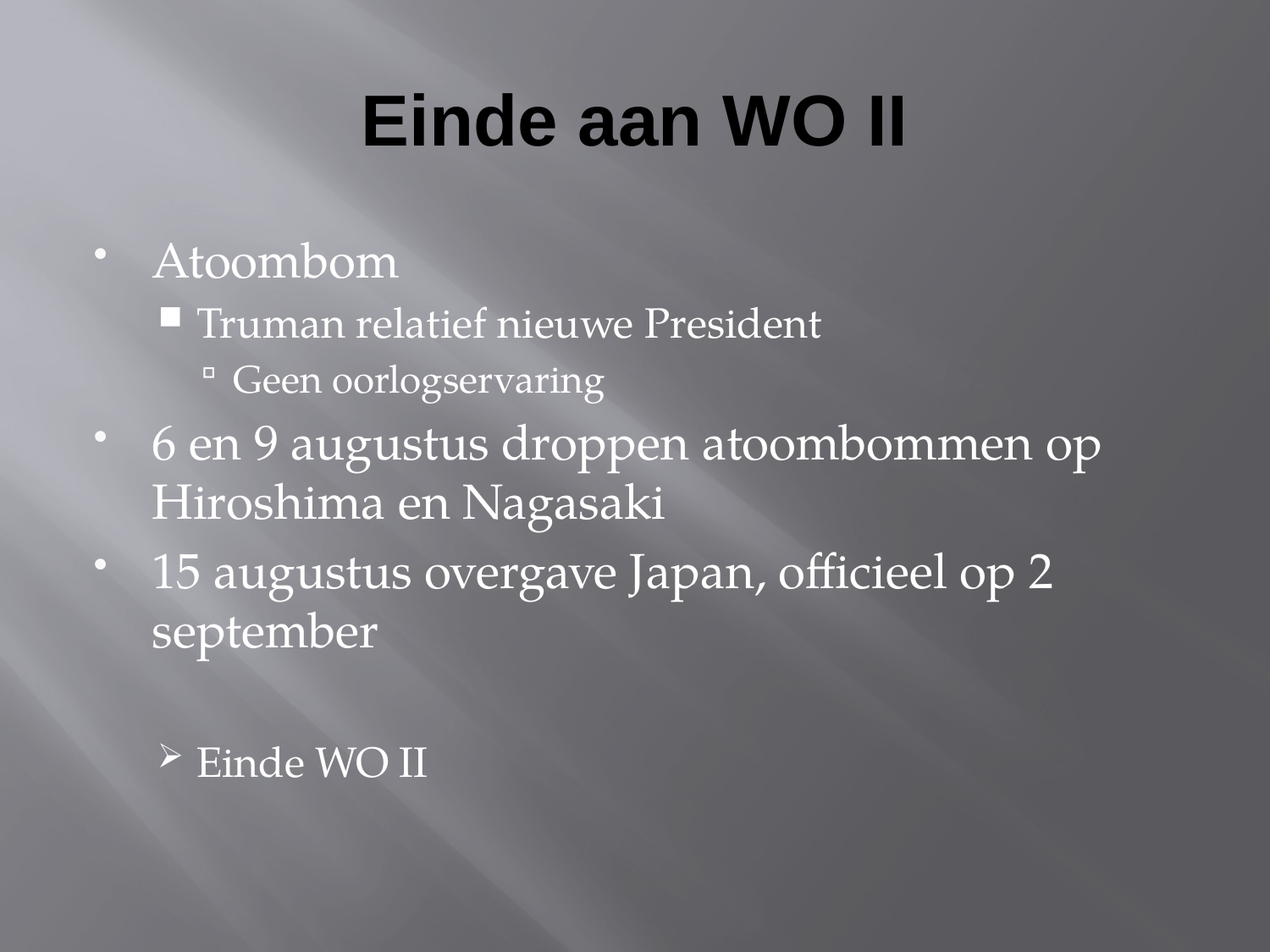

# Einde aan WO II
Atoombom
Truman relatief nieuwe President
Geen oorlogservaring
6 en 9 augustus droppen atoombommen op Hiroshima en Nagasaki
15 augustus overgave Japan, officieel op 2 september

Einde WO II